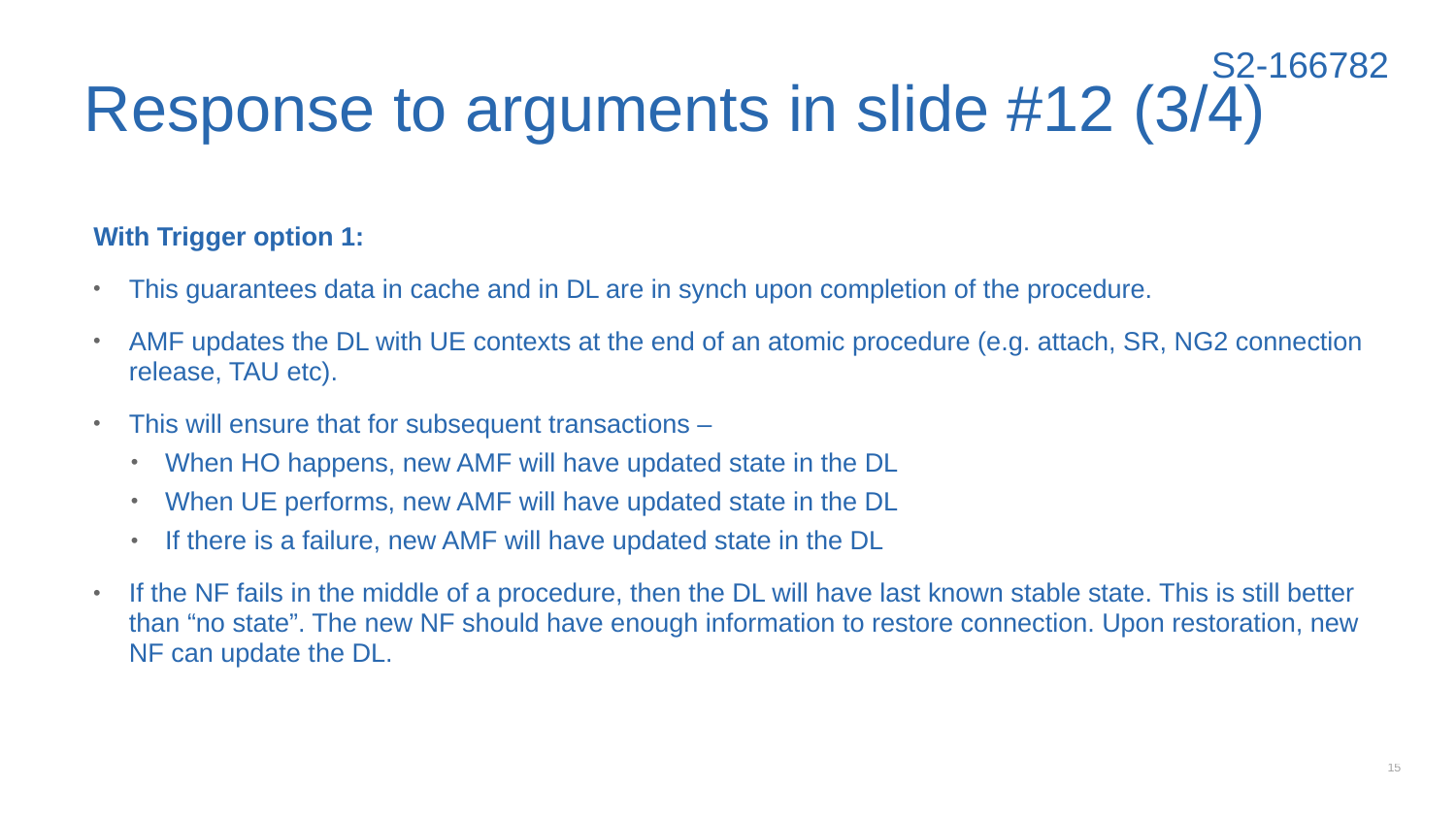

S2-166782
# Response to arguments in slide #12 (3/4)
With Trigger option 1:
This guarantees data in cache and in DL are in synch upon completion of the procedure.
AMF updates the DL with UE contexts at the end of an atomic procedure (e.g. attach, SR, NG2 connection release, TAU etc).
This will ensure that for subsequent transactions –
When HO happens, new AMF will have updated state in the DL
When UE performs, new AMF will have updated state in the DL
If there is a failure, new AMF will have updated state in the DL
If the NF fails in the middle of a procedure, then the DL will have last known stable state. This is still better than “no state”. The new NF should have enough information to restore connection. Upon restoration, new NF can update the DL.